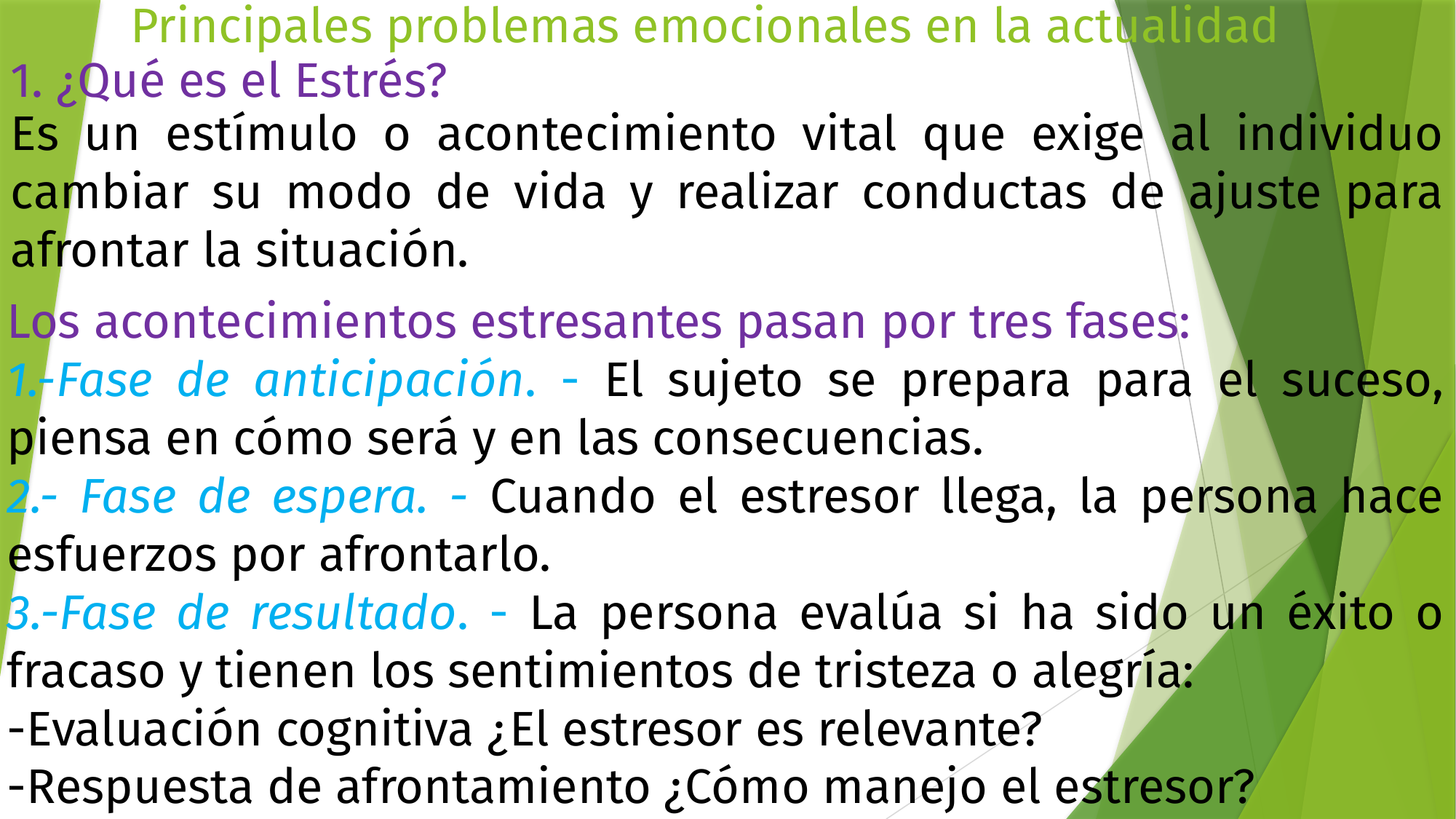

# Principales problemas emocionales en la actualidad
1. ¿Qué es el Estrés?
Es un estímulo o acontecimiento vital que exige al individuo cambiar su modo de vida y realizar conductas de ajuste para afrontar la situación.
Los acontecimientos estresantes pasan por tres fases:
1.-Fase de anticipación. - El sujeto se prepara para el suceso, piensa en cómo será y en las consecuencias.
2.- Fase de espera. - Cuando el estresor llega, la persona hace esfuerzos por afrontarlo.
3.-Fase de resultado. - La persona evalúa si ha sido un éxito o fracaso y tienen los sentimientos de tristeza o alegría:
-Evaluación cognitiva ¿El estresor es relevante?
-Respuesta de afrontamiento ¿Cómo manejo el estresor?